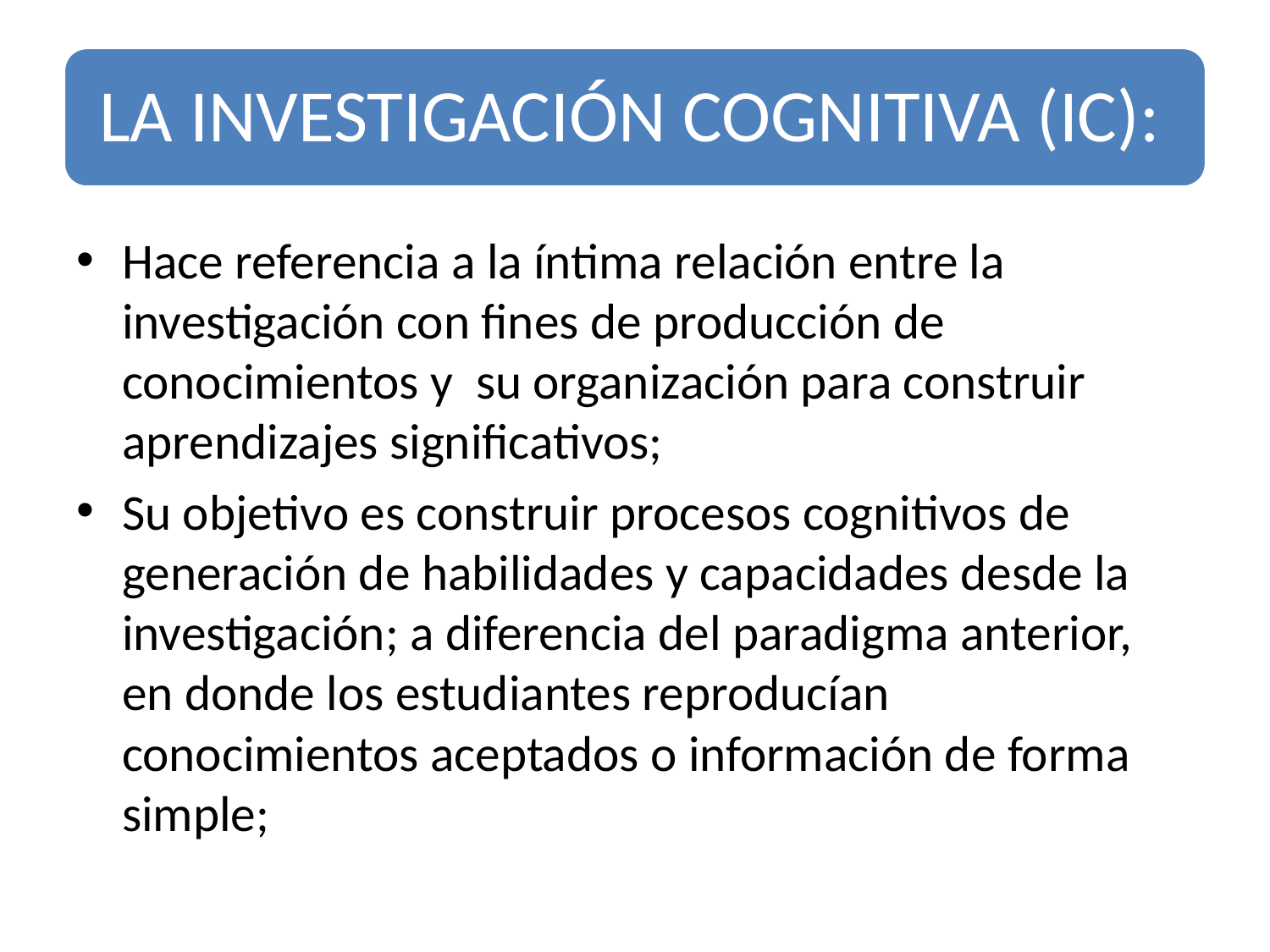

LA INVESTIGACIÓN COGNITIVA (IC):
Hace referencia a la íntima relación entre la investigación con fines de producción de conocimientos y  su organización para construir aprendizajes significativos;
Su objetivo es construir procesos cognitivos de generación de habilidades y capacidades desde la investigación; a diferencia del paradigma anterior, en donde los estudiantes reproducían conocimientos aceptados o información de forma simple;